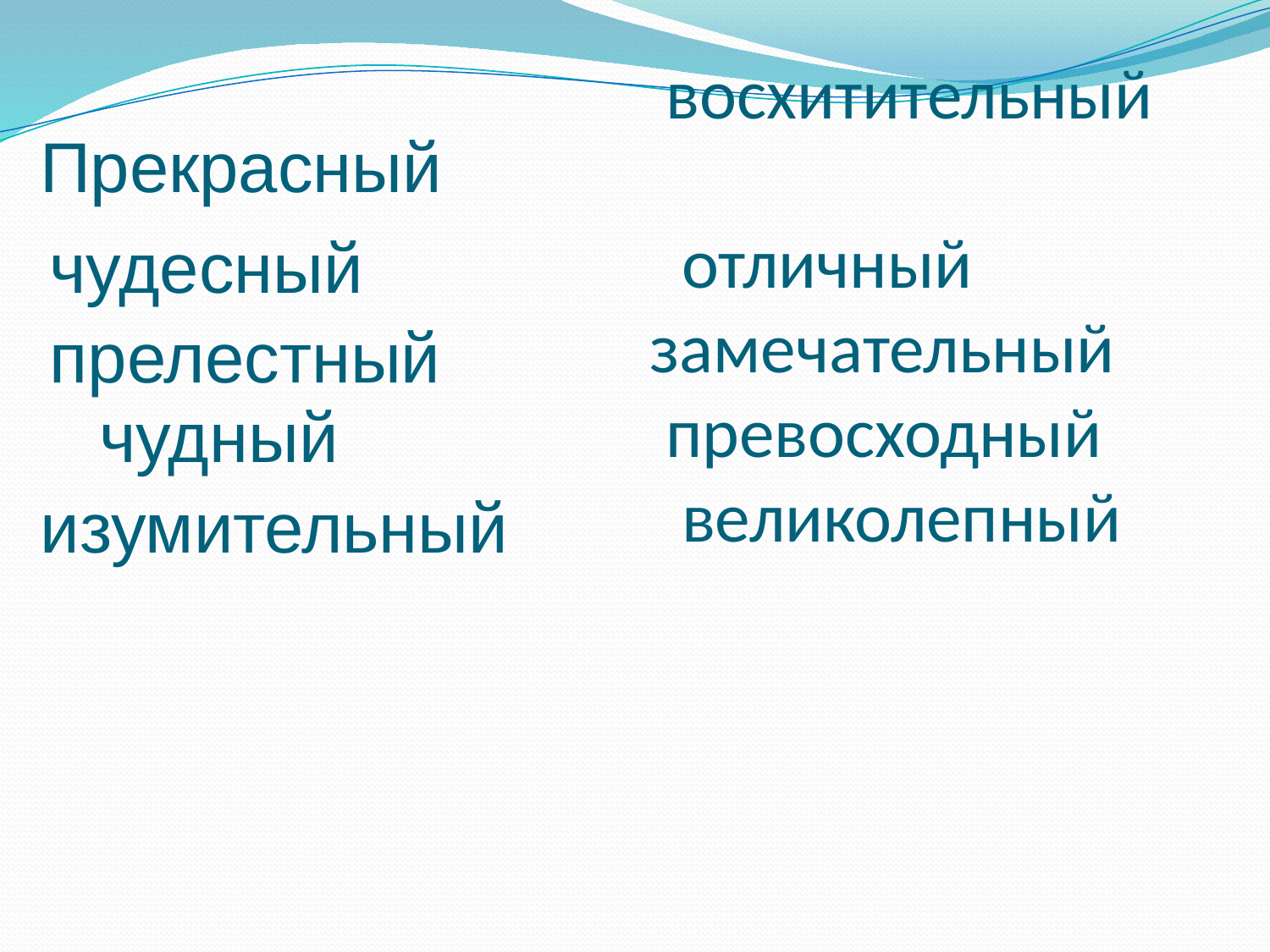

# восхитительный отличный замечательный превосходный великолепный
Прекрасный
чудесный
прелестный
чудный
изумительный